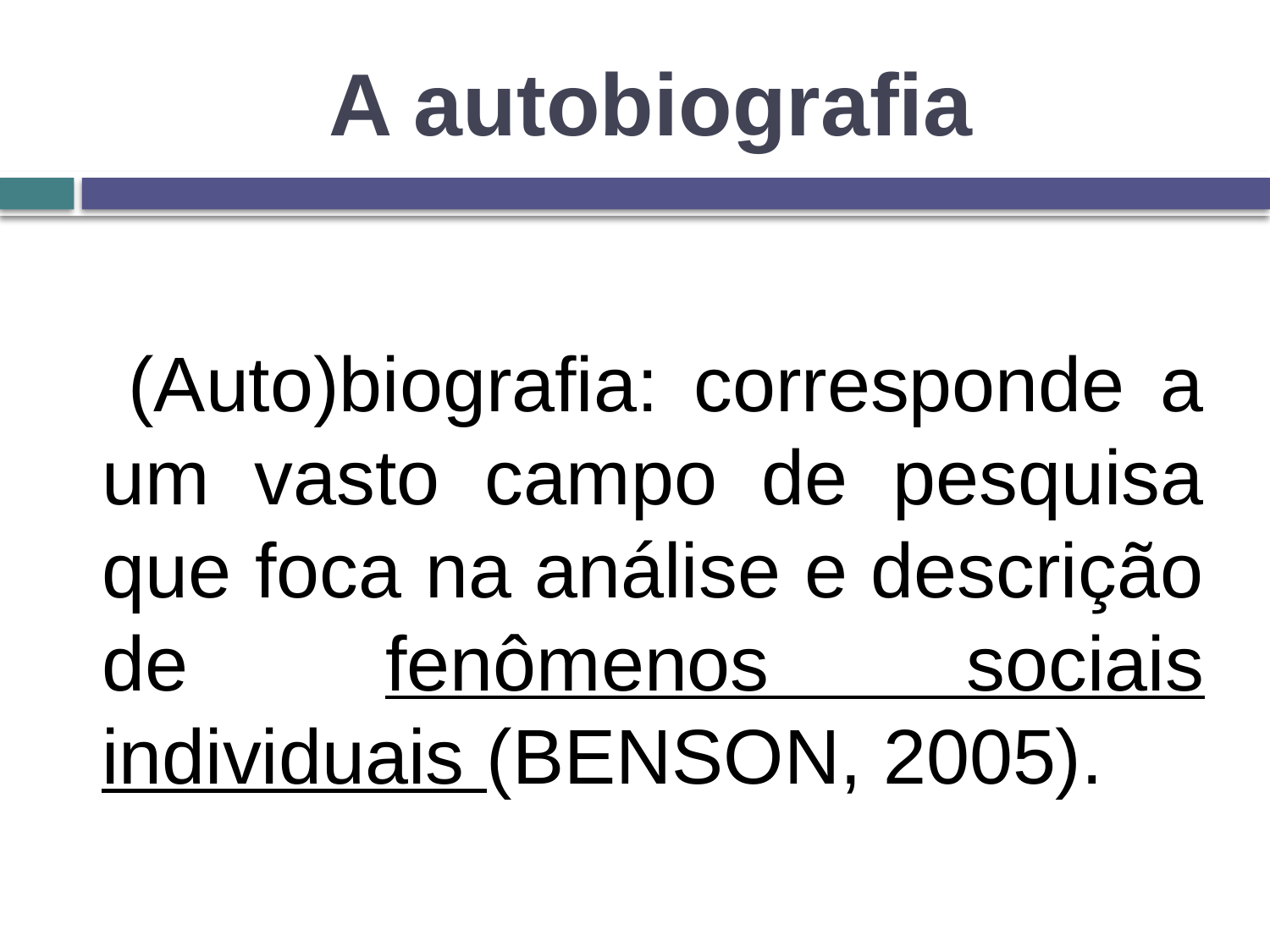

# A autobiografia

  (Auto)biografia: corresponde a um vasto campo de pesquisa que foca na análise e descrição de fenômenos sociais individuais (BENSON, 2005).